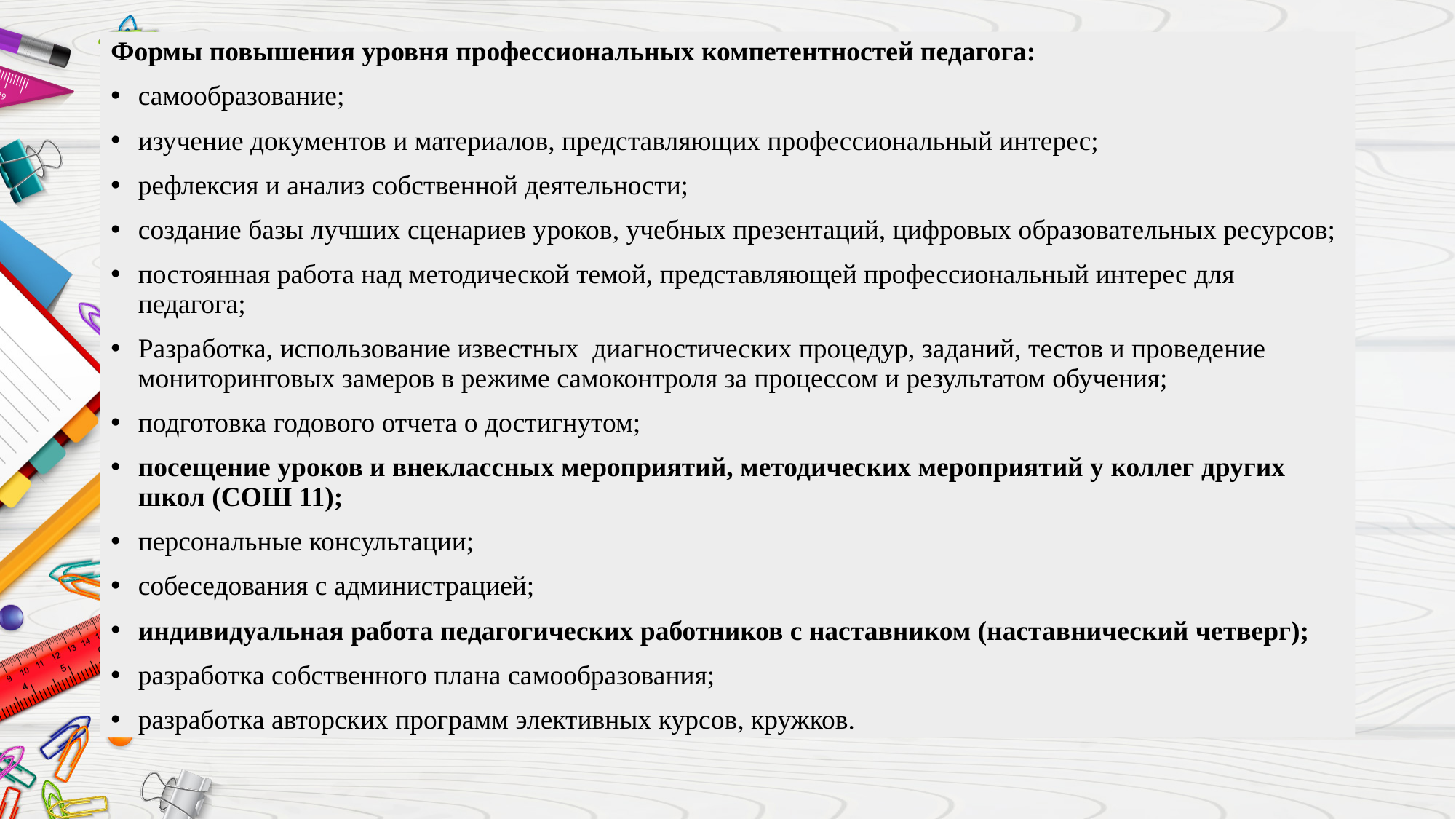

Формы повышения уровня профессиональных компетентностей педагога:
самообразование;
изучение документов и материалов, представляющих профессиональный интерес;
рефлексия и анализ собственной деятельности;
создание базы лучших сценариев уроков, учебных презентаций, цифровых образовательных ресурсов;
постоянная работа над методической темой, представляющей профессиональный интерес для педагога;
Разработка, использование известных  диагностических процедур, заданий, тестов и проведение мониторинговых замеров в режиме самоконтроля за процессом и результатом обучения;
подготовка годового отчета о достигнутом;
посещение уроков и внеклассных мероприятий, методических мероприятий у коллег других школ (СОШ 11);
персональные консультации;
собеседования с администрацией;
индивидуальная работа педагогических работников с наставником (наставнический четверг);
разработка собственного плана самообразования;
разработка авторских программ элективных курсов, кружков.
#